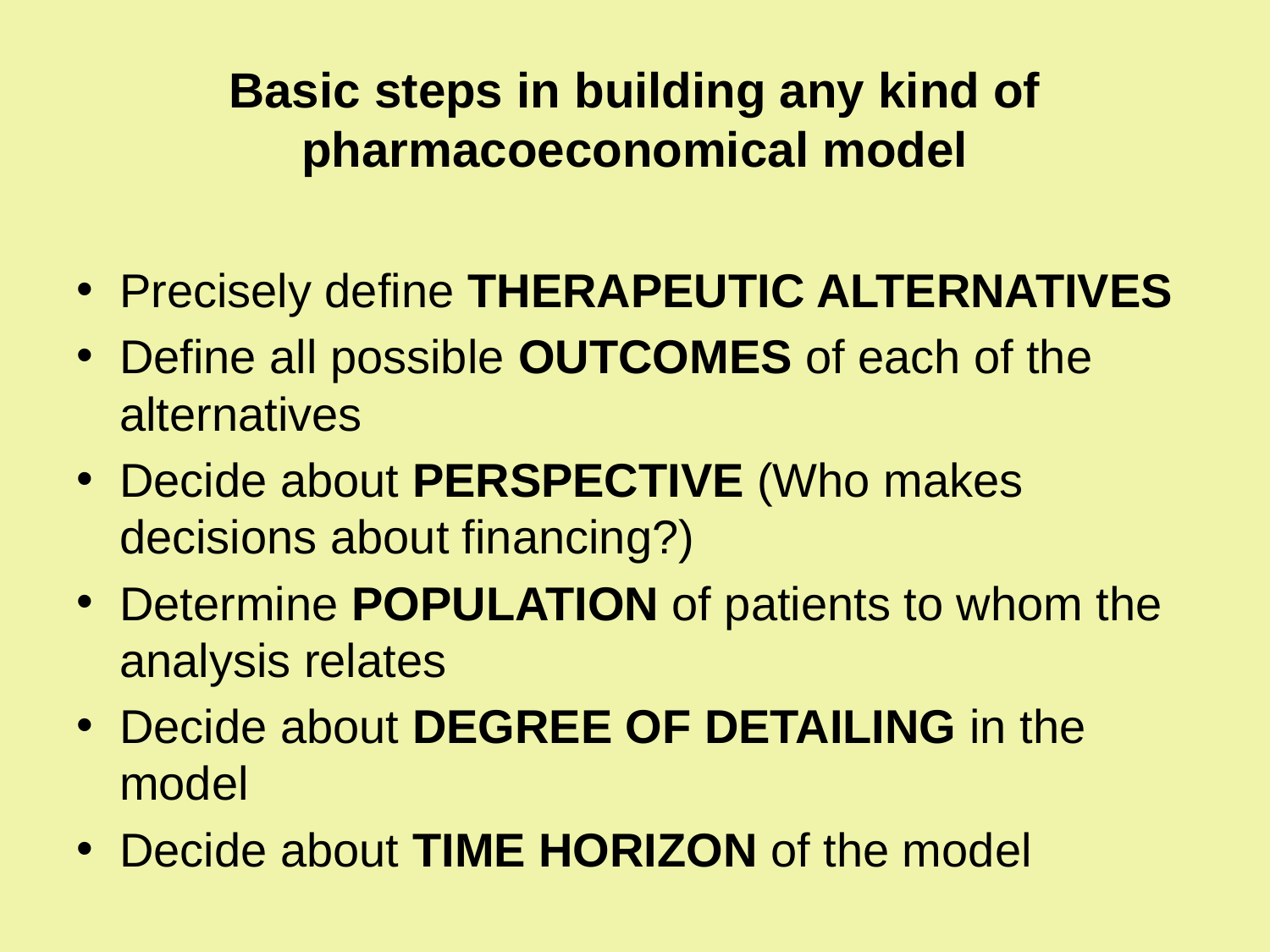

# Basic steps in building any kind of pharmacoeconomical model
Precisely define THERAPEUTIC ALTERNATIVES
Define all possible OUTCOMES of each of the alternatives
Decide about PERSPECTIVE (Who makes decisions about financing?)
Determine POPULATION of patients to whom the analysis relates
Decide about DEGREE OF DETAILING in the model
Decide about TIME HORIZON of the model